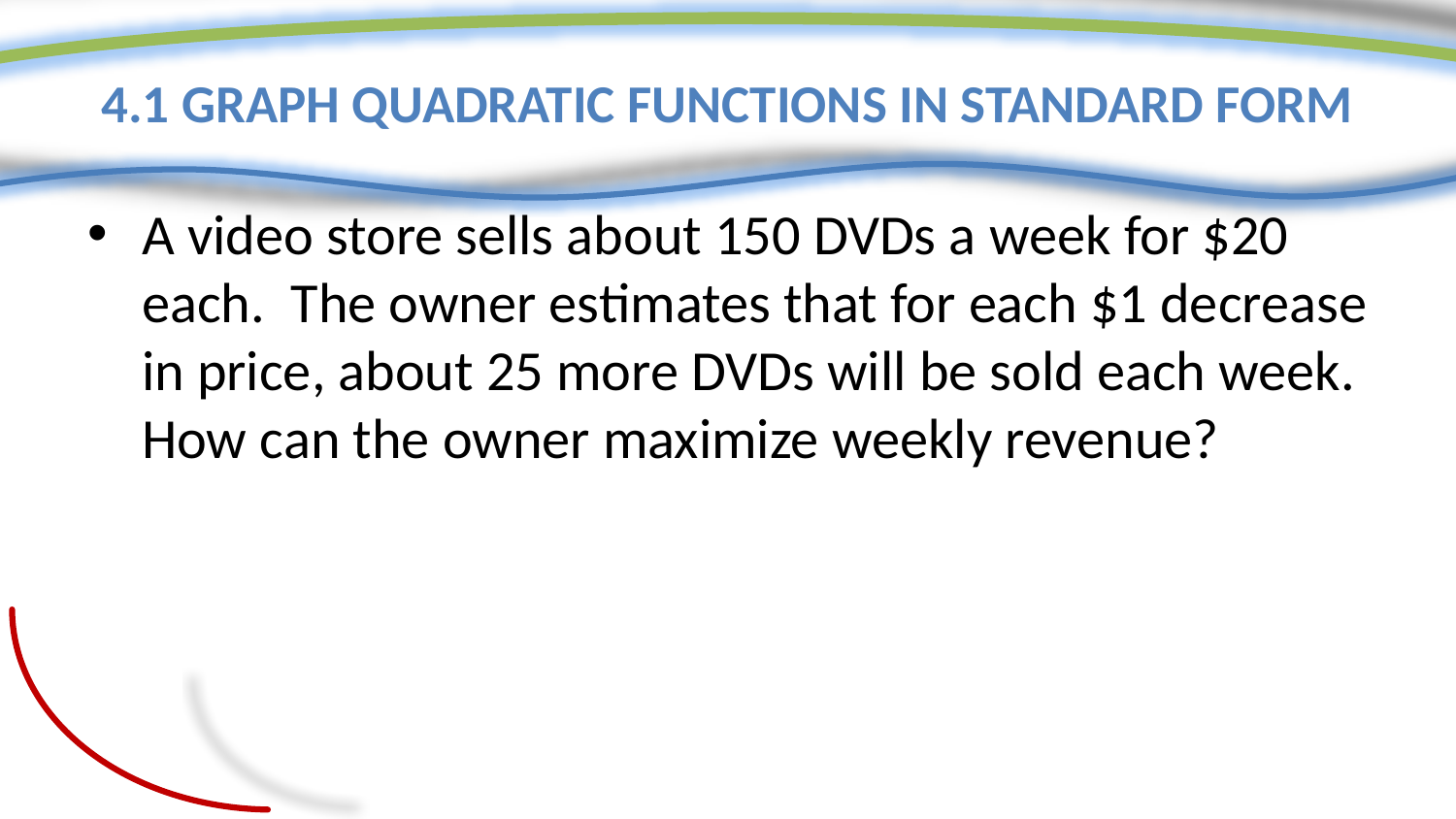

# 4.1 Graph quadratic Functions in Standard Form
A video store sells about 150 DVDs a week for $20 each.  The owner estimates that for each $1 decrease in price, about 25 more DVDs will be sold each week.  How can the owner maximize weekly revenue?